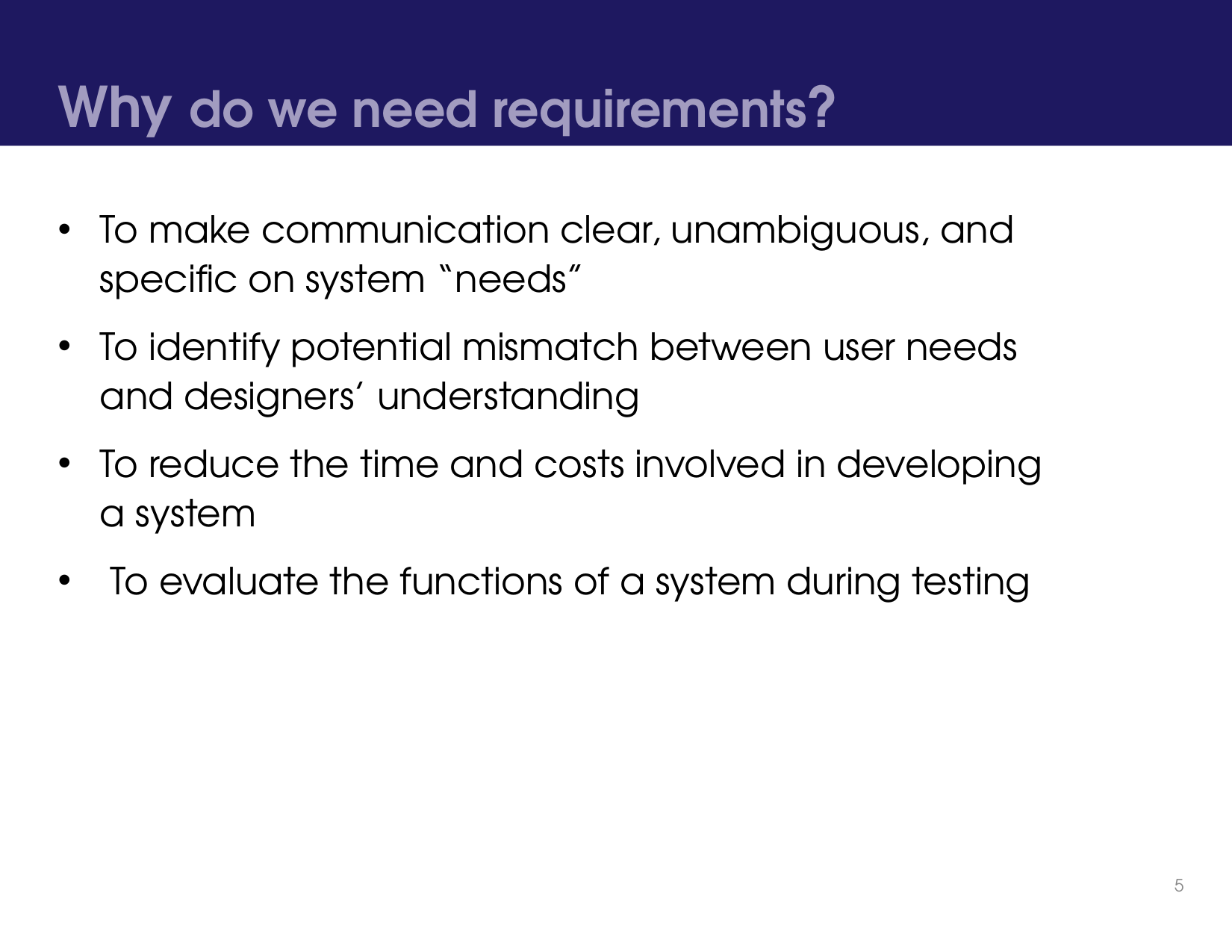

# Why do we need requirements?
To make communication clear, unambiguous, and specific on system “needs”
To identify potential mismatch between user needs and designers’ understanding
To reduce the time and costs involved in developing a system
 To evaluate the functions of a system during testing

5